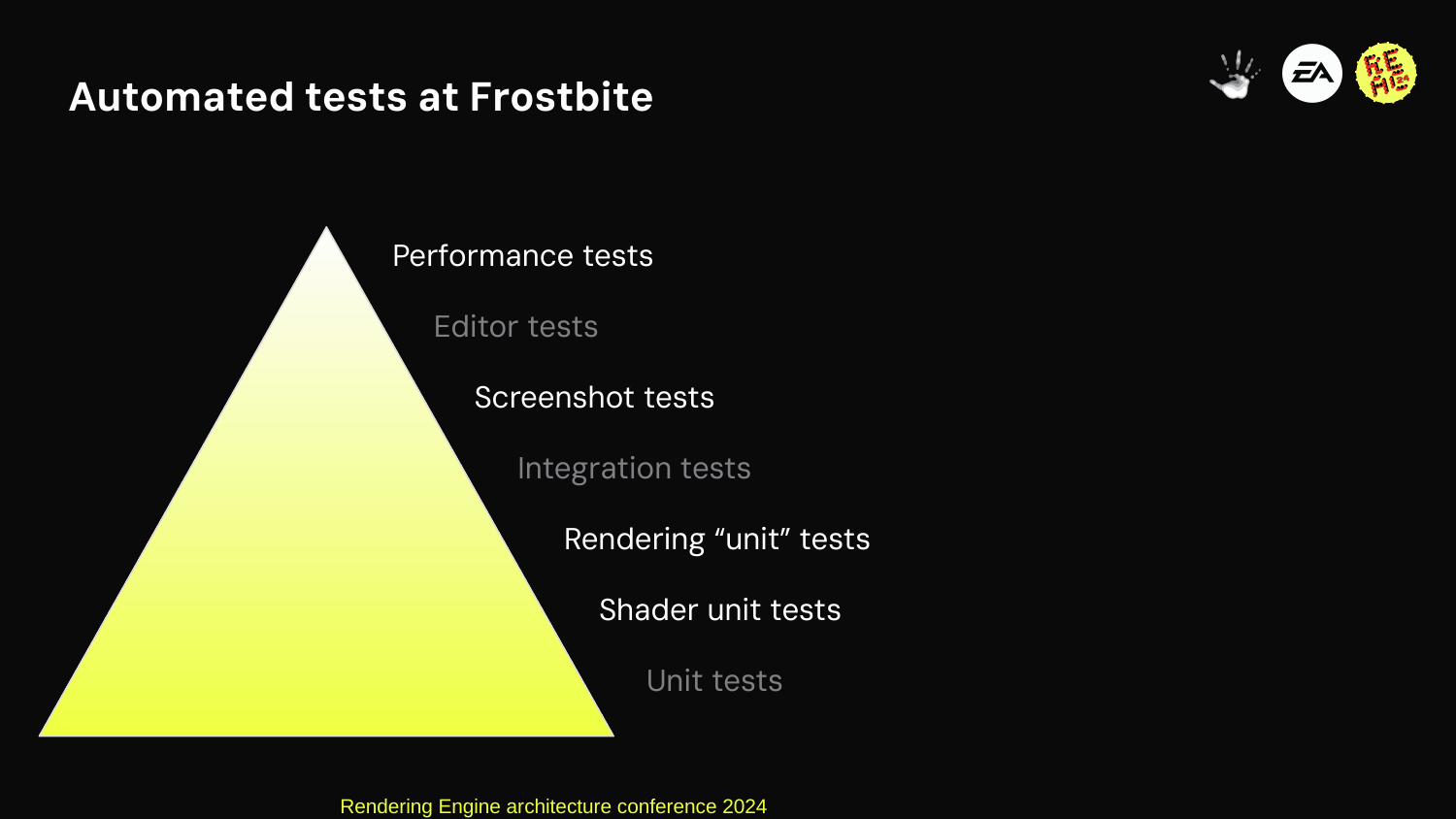

# Automated tests at Frostbite
Performance tests

Editor tests
Screenshot tests
Integration tests
Rendering “unit” tests
Shader unit tests
Unit tests